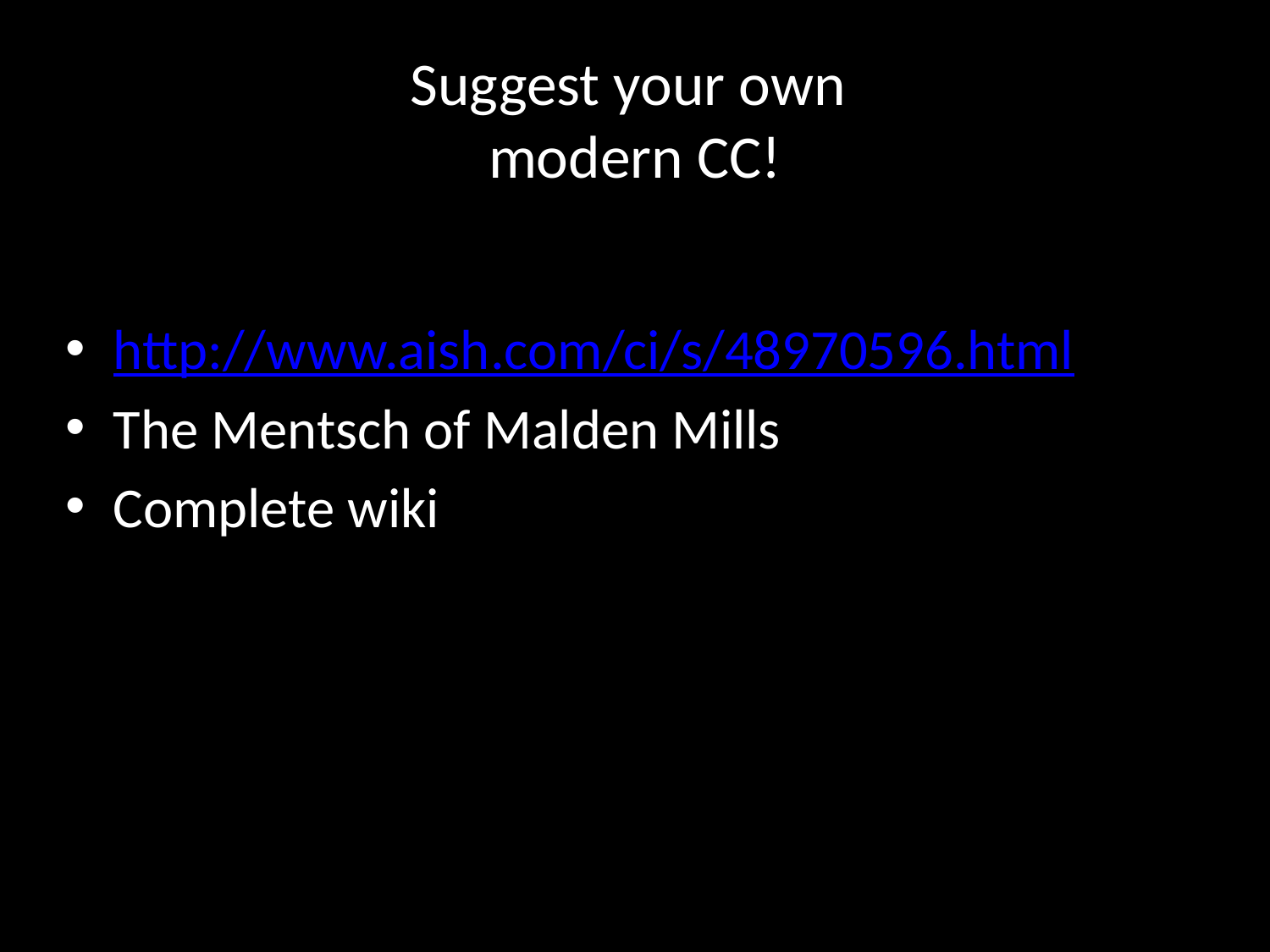

# Suggest your own modern CC!
http://www.aish.com/ci/s/48970596.html
The Mentsch of Malden Mills
Complete wiki